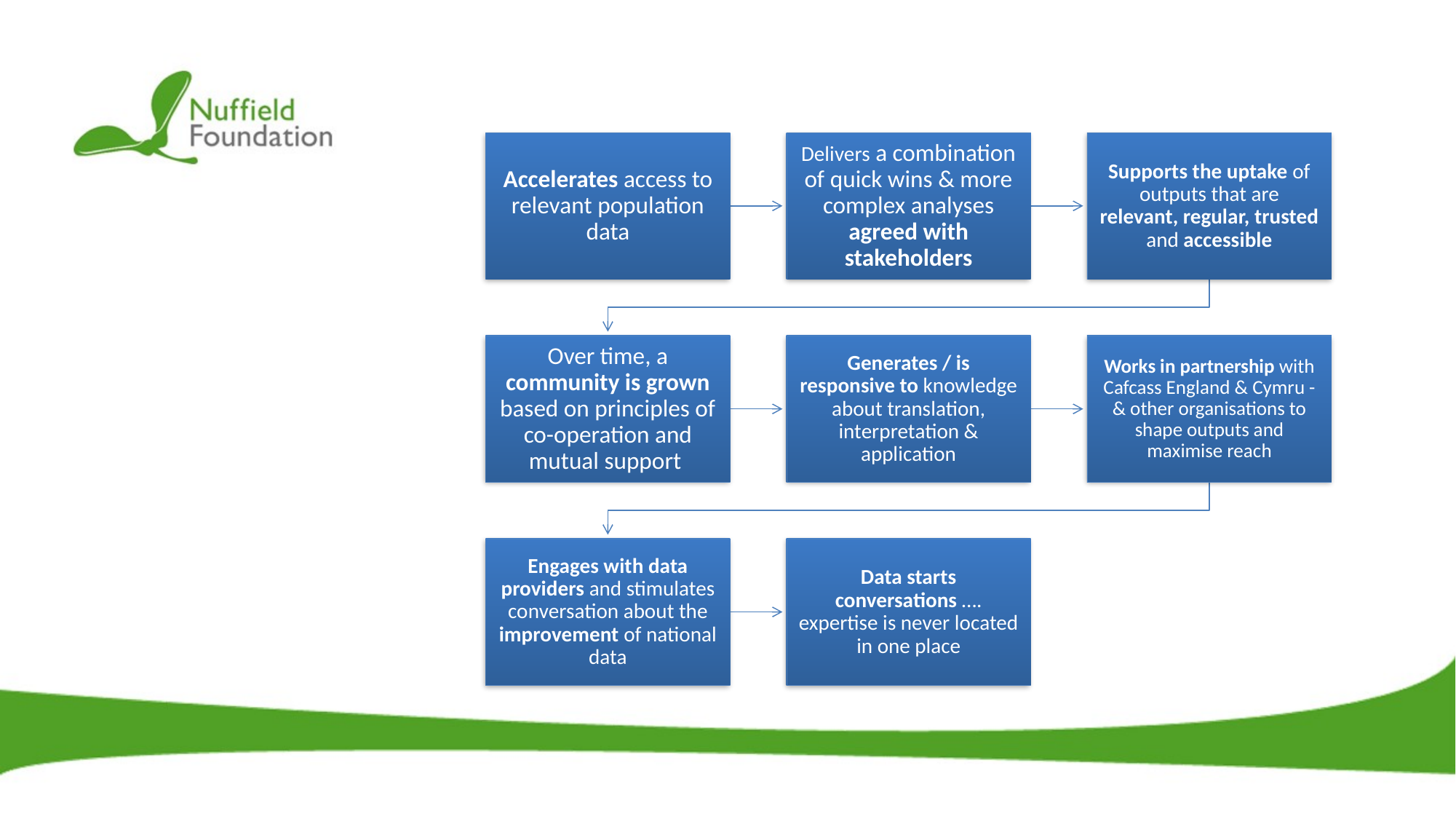

Accelerates access to relevant population data

Delivers a combination of quick wins & more complex analyses agreed with stakeholders

Supports the uptake of outputs that are relevant, regular, trusted and accessible

Over time, a community is grown based on principles of co-operation and mutual support

Generates / is responsive to knowledge about translation, interpretation & application

Works in partnership with Cafcass England & Cymru - & other organisations to shape outputs and maximise reach

Engages with data providers and stimulates conversation about the improvement of national data
Data starts conversations …. expertise is never located in one place
# Improving intelligence – how?